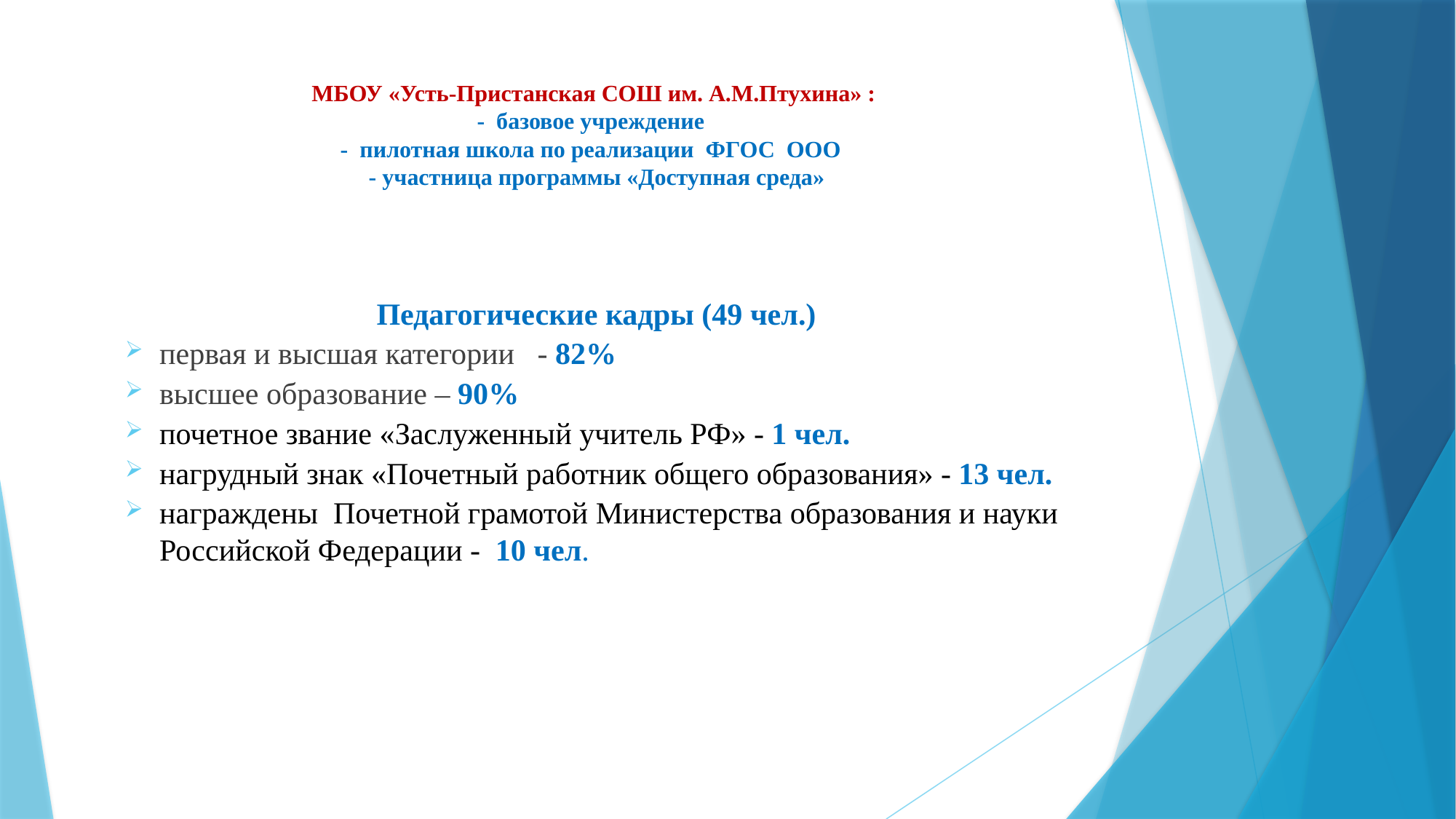

# МБОУ «Усть-Пристанская СОШ им. А.М.Птухина» : -  базовое учреждение -  пилотная школа по реализации  ФГОС  ООО - участница программы «Доступная среда»
Педагогические кадры (49 чел.)
первая и высшая категории   - 82%
высшее образование – 90%
почетное звание «Заслуженный учитель РФ» - 1 чел.
нагрудный знак «Почетный работник общего образования» - 13 чел.
награждены  Почетной грамотой Министерства образования и науки Российской Федерации -  10 чел.